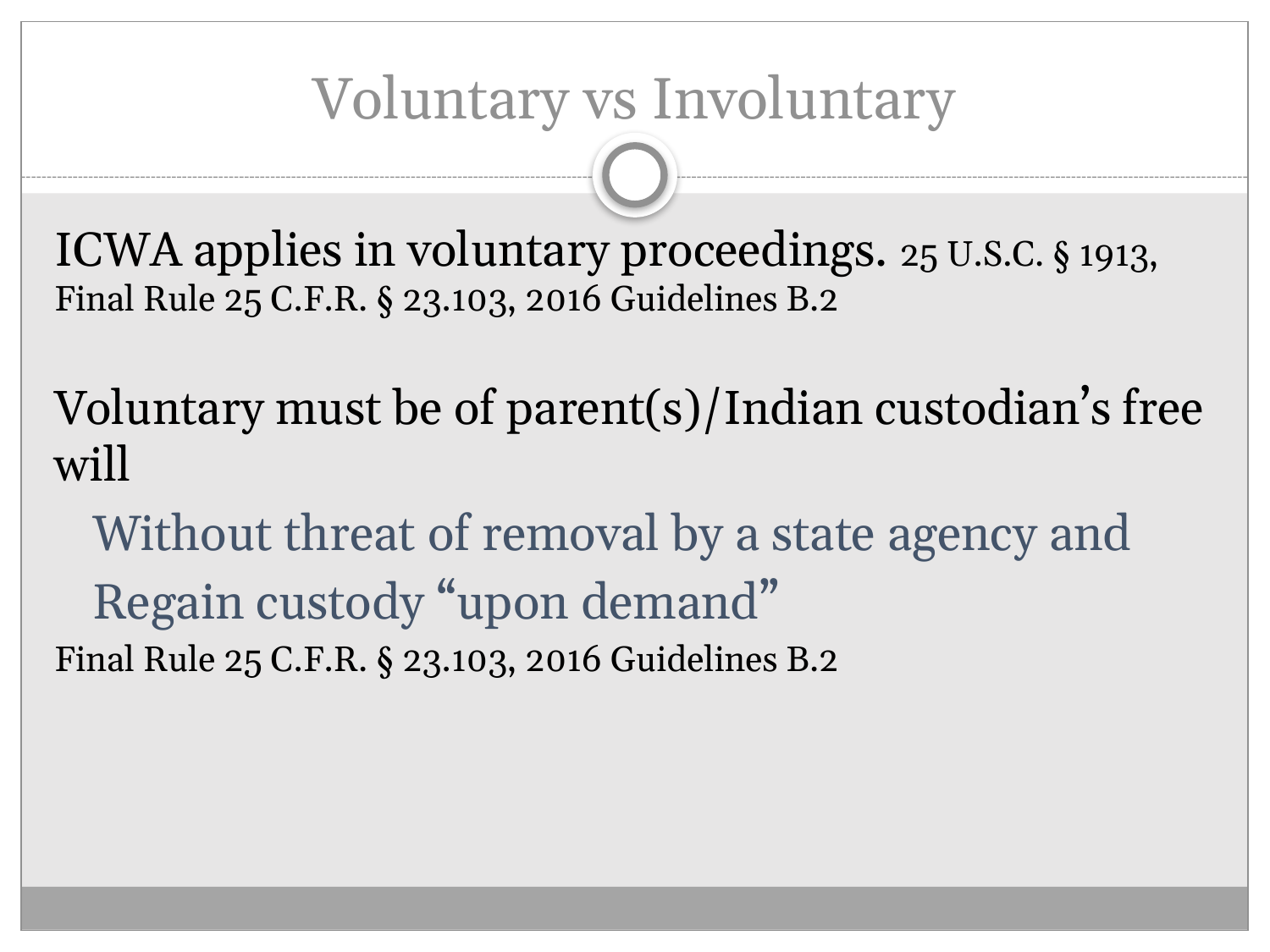

# Voluntary vs Involuntary
ICWA applies in voluntary proceedings. 25 U.S.C. § 1913, Final Rule 25 C.F.R. § 23.103, 2016 Guidelines B.2

Voluntary must be of parent(s)/Indian custodian’s free will
Without threat of removal by a state agency and
Regain custody “upon demand”
Final Rule 25 C.F.R. § 23.103, 2016 Guidelines B.2